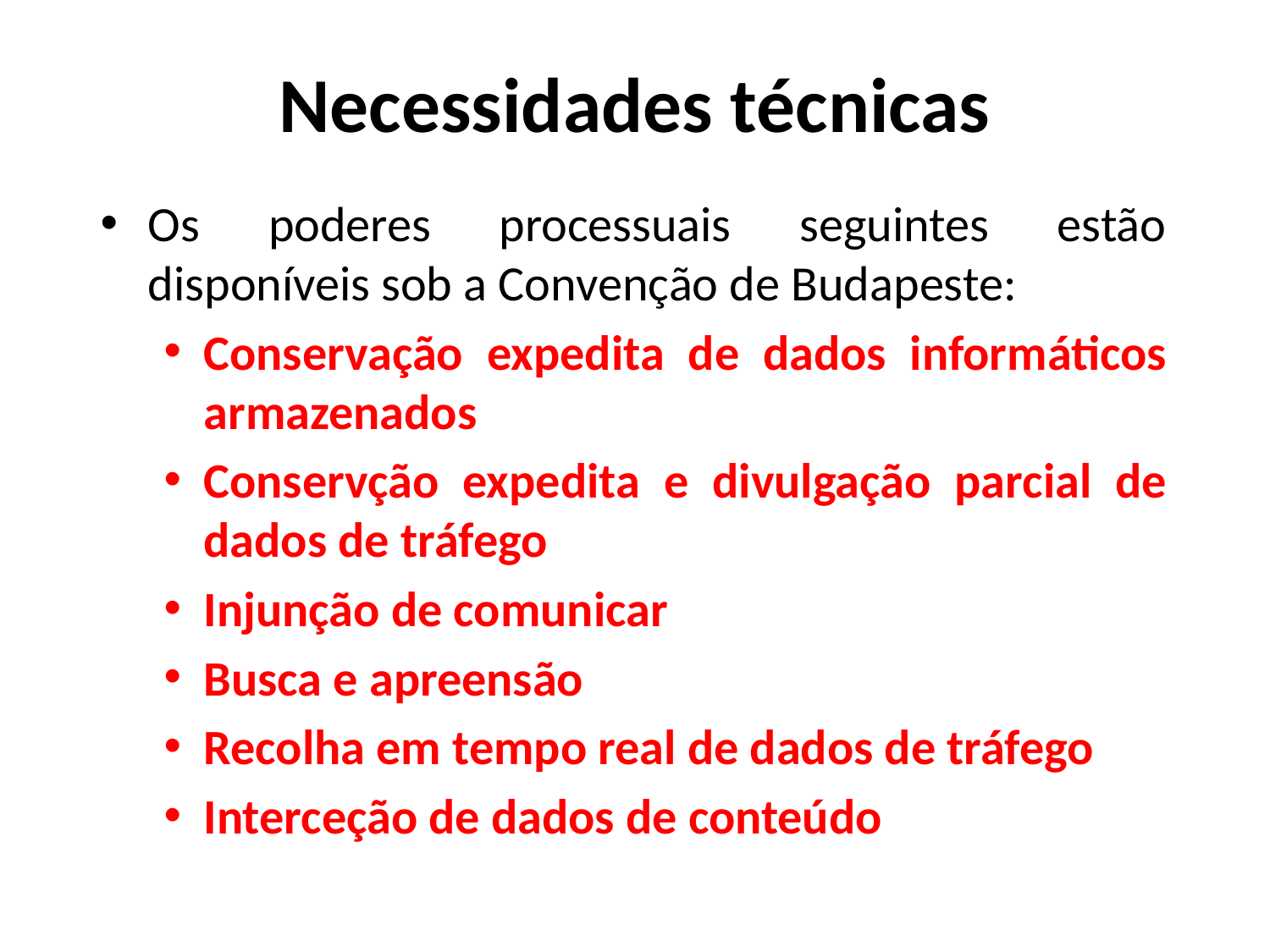

# Necessidades técnicas
Os poderes processuais seguintes estão disponíveis sob a Convenção de Budapeste:
Conservação expedita de dados informáticos armazenados
Conservção expedita e divulgação parcial de dados de tráfego
Injunção de comunicar
Busca e apreensão
Recolha em tempo real de dados de tráfego
Interceção de dados de conteúdo